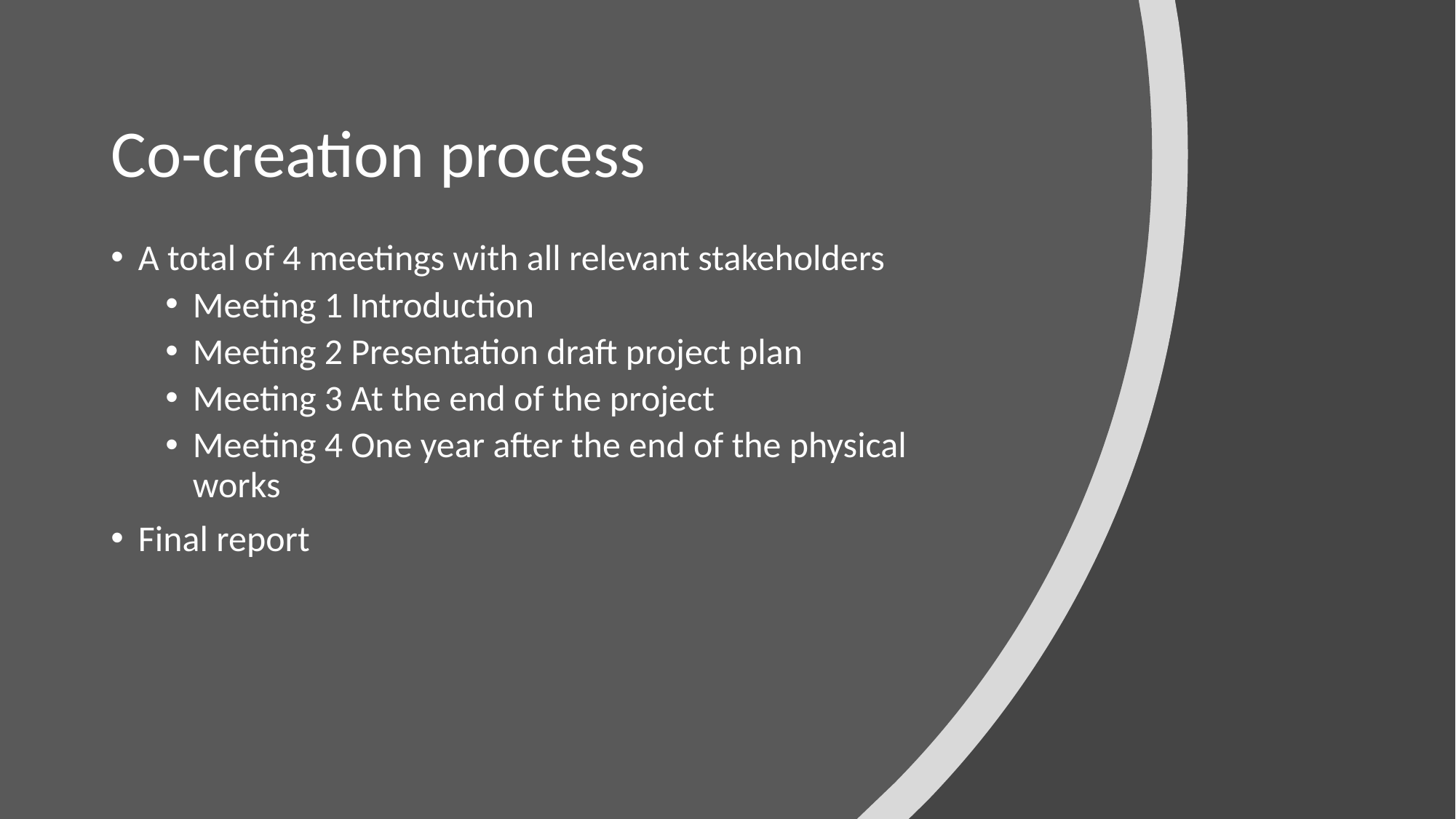

# Co-creation process
A total of 4 meetings with all relevant stakeholders
Meeting 1 Introduction
Meeting 2 Presentation draft project plan
Meeting 3 At the end of the project
Meeting 4 One year after the end of the physical works
Final report